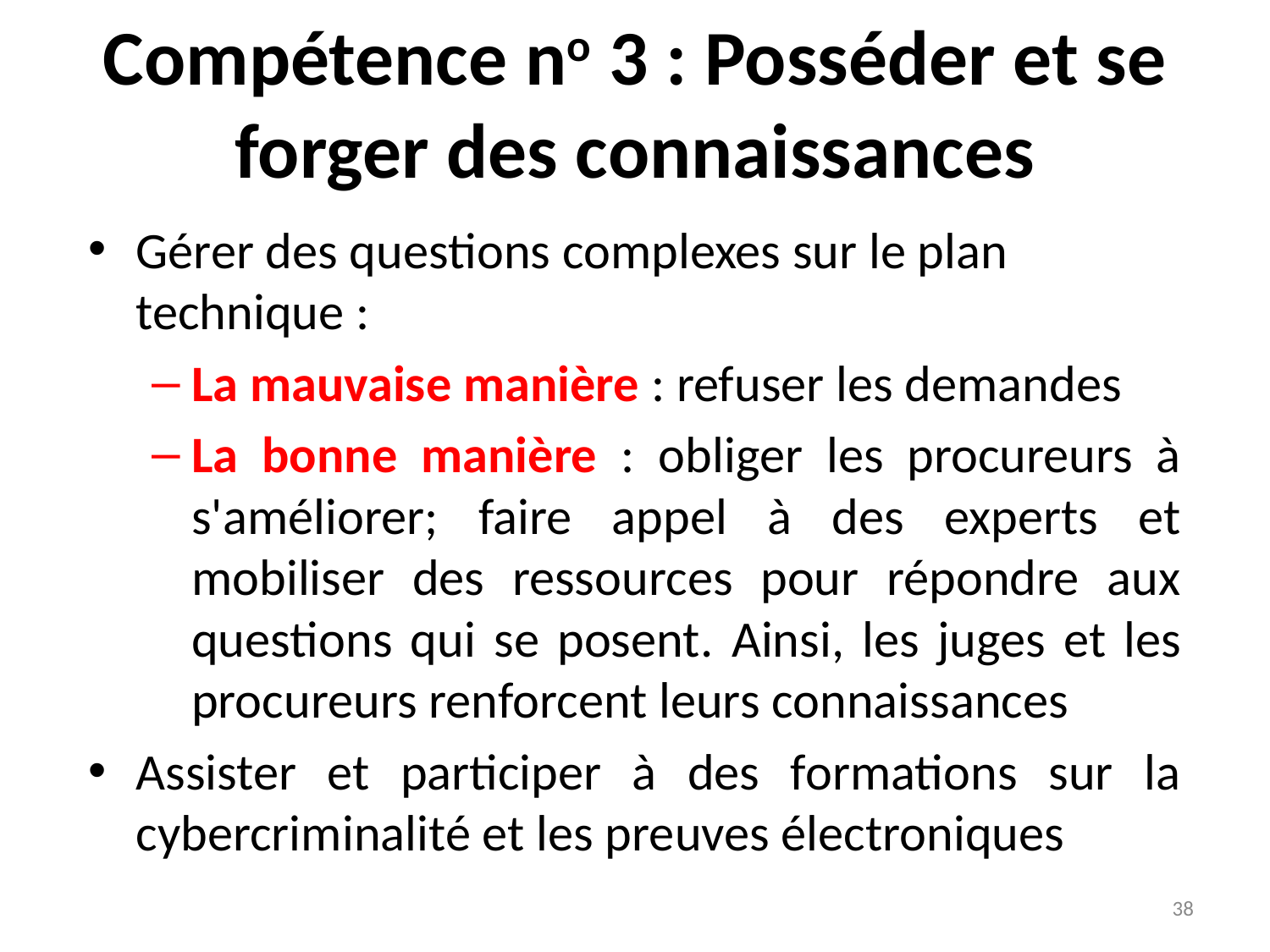

# Compétence no 3 : Posséder et se forger des connaissances
Gérer des questions complexes sur le plan technique :
La mauvaise manière : refuser les demandes
La bonne manière : obliger les procureurs à s'améliorer; faire appel à des experts et mobiliser des ressources pour répondre aux questions qui se posent. Ainsi, les juges et les procureurs renforcent leurs connaissances
Assister et participer à des formations sur la cybercriminalité et les preuves électroniques
38